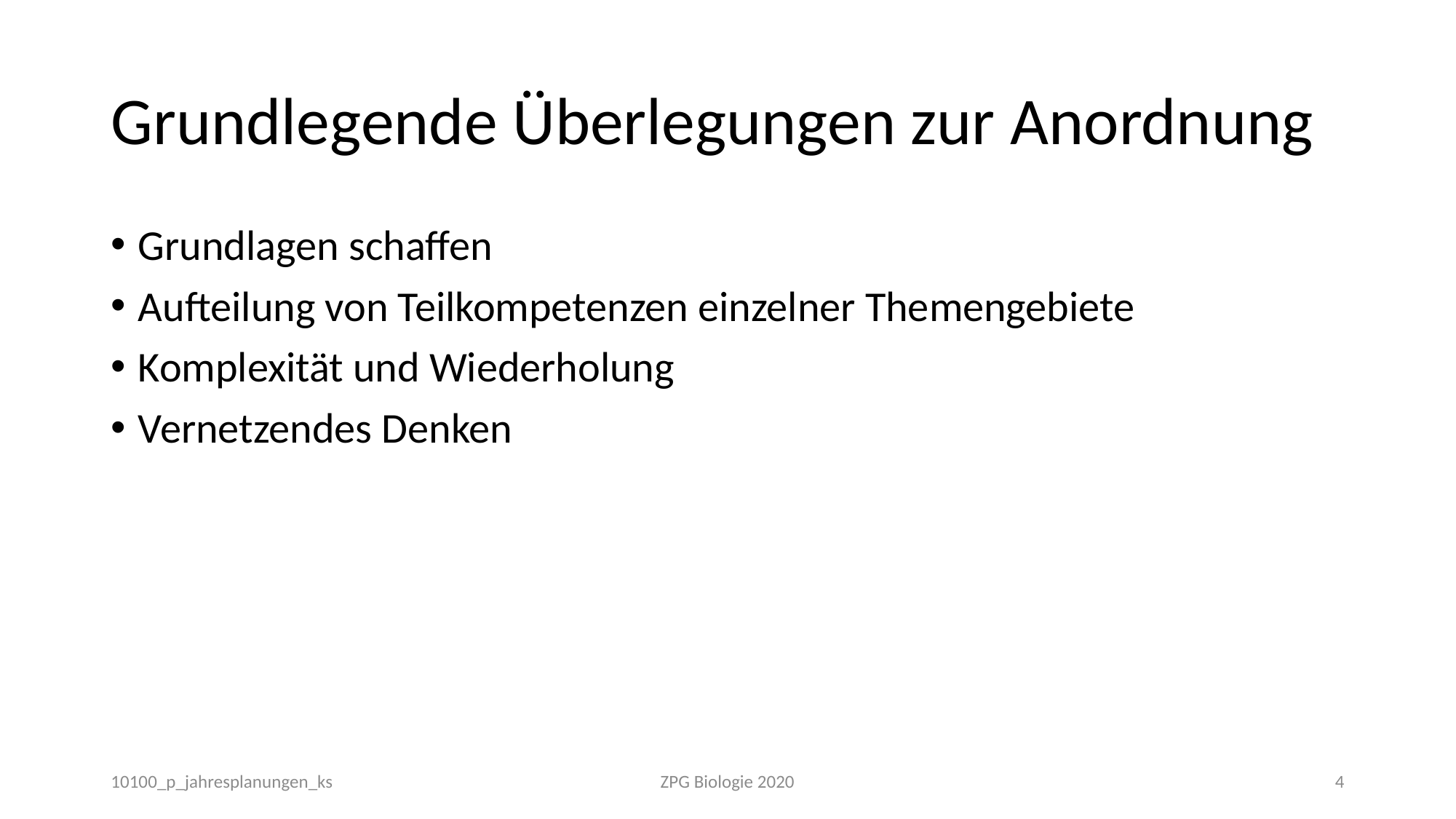

# Grundlegende Überlegungen zur Anordnung
Grundlagen schaffen
Aufteilung von Teilkompetenzen einzelner Themengebiete
Komplexität und Wiederholung
Vernetzendes Denken

10100_p_jahresplanungen_ks
ZPG Biologie 2020
4